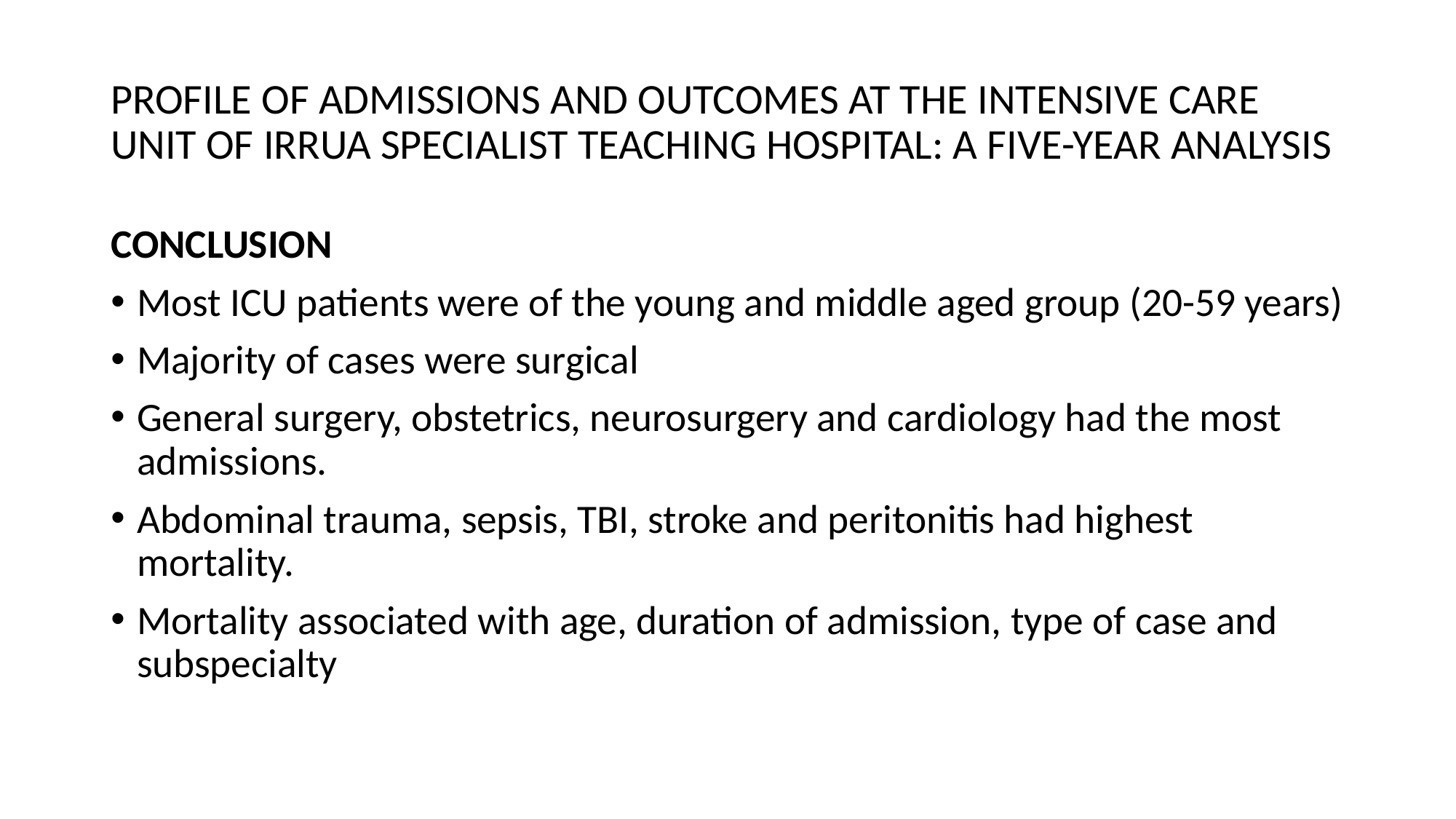

# PROFILE OF ADMISSIONS AND OUTCOMES AT THE INTENSIVE CARE UNIT OF IRRUA SPECIALIST TEACHING HOSPITAL: A FIVE-YEAR ANALYSIS
CONCLUSION
Most ICU patients were of the young and middle aged group (20-59 years)
Majority of cases were surgical
General surgery, obstetrics, neurosurgery and cardiology had the most admissions.
Abdominal trauma, sepsis, TBI, stroke and peritonitis had highest mortality.
Mortality associated with age, duration of admission, type of case and subspecialty